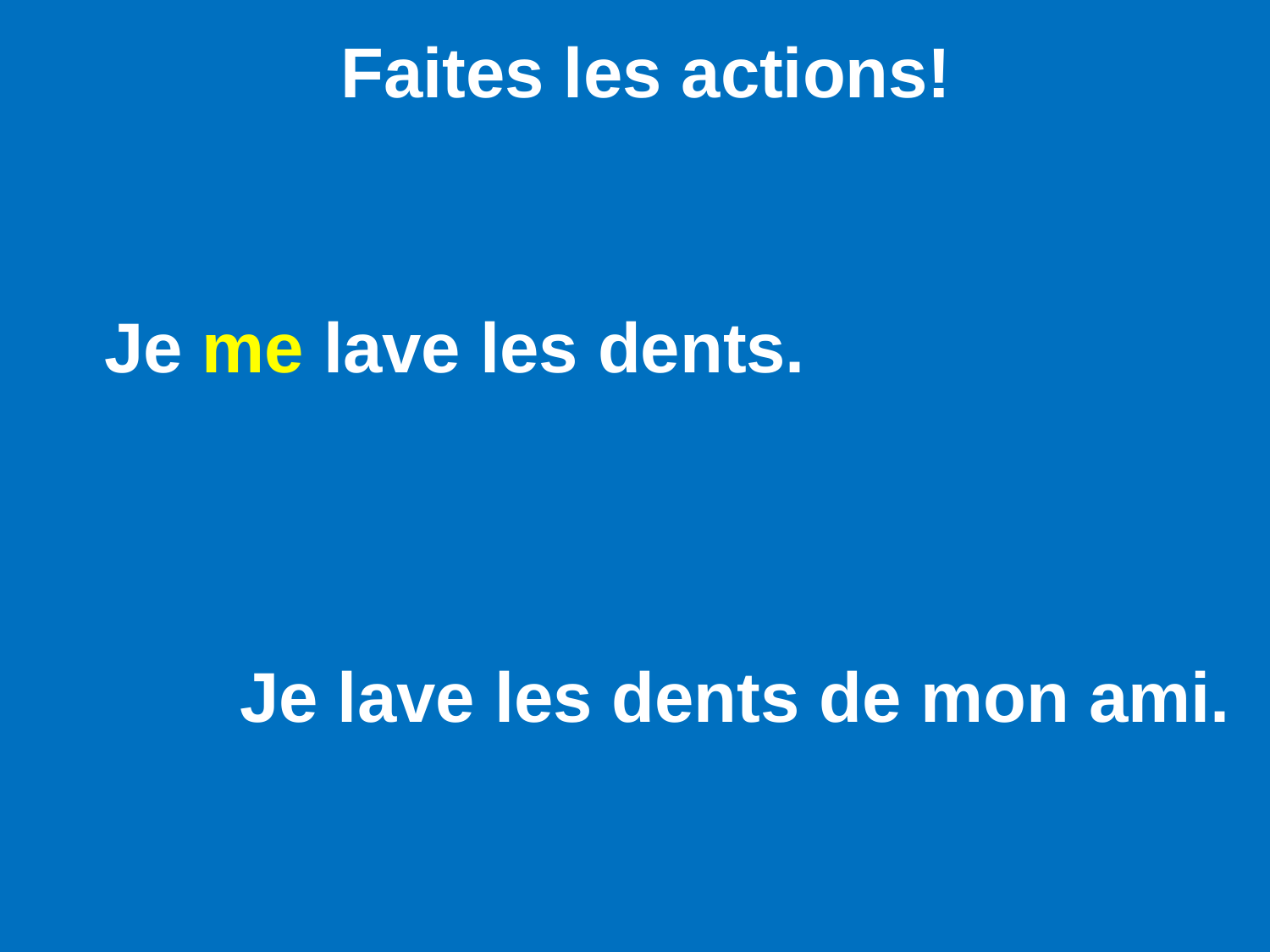

Faites les actions!
Je me lave les dents.
Je lave les dents de mon ami.